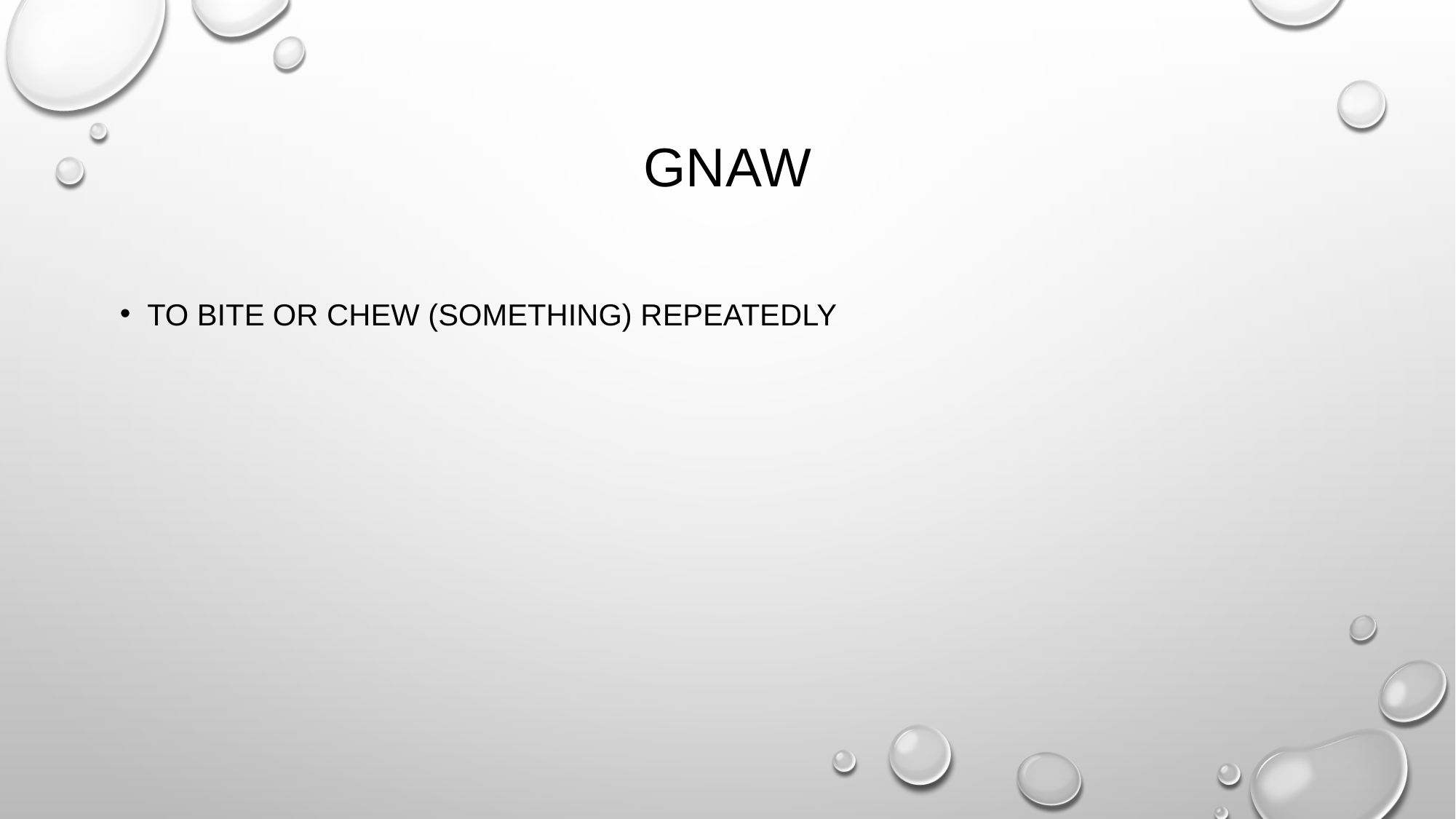

# gnaw
to bite or chew (something) repeatedly